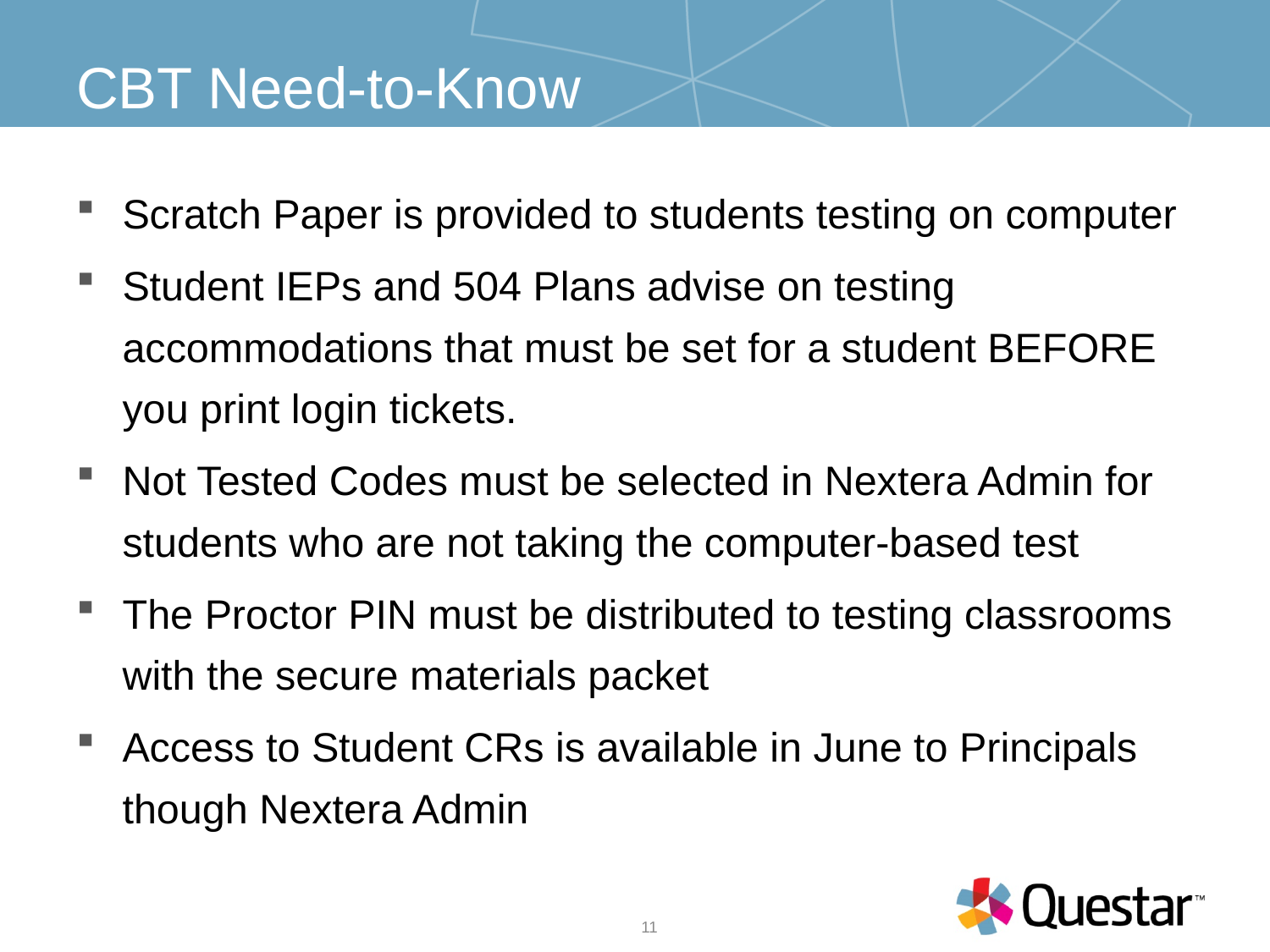

# CBT Need-to-Know
Scratch Paper is provided to students testing on computer
Student IEPs and 504 Plans advise on testing accommodations that must be set for a student BEFORE you print login tickets.
Not Tested Codes must be selected in Nextera Admin for students who are not taking the computer-based test
The Proctor PIN must be distributed to testing classrooms with the secure materials packet
Access to Student CRs is available in June to Principals though Nextera Admin

11